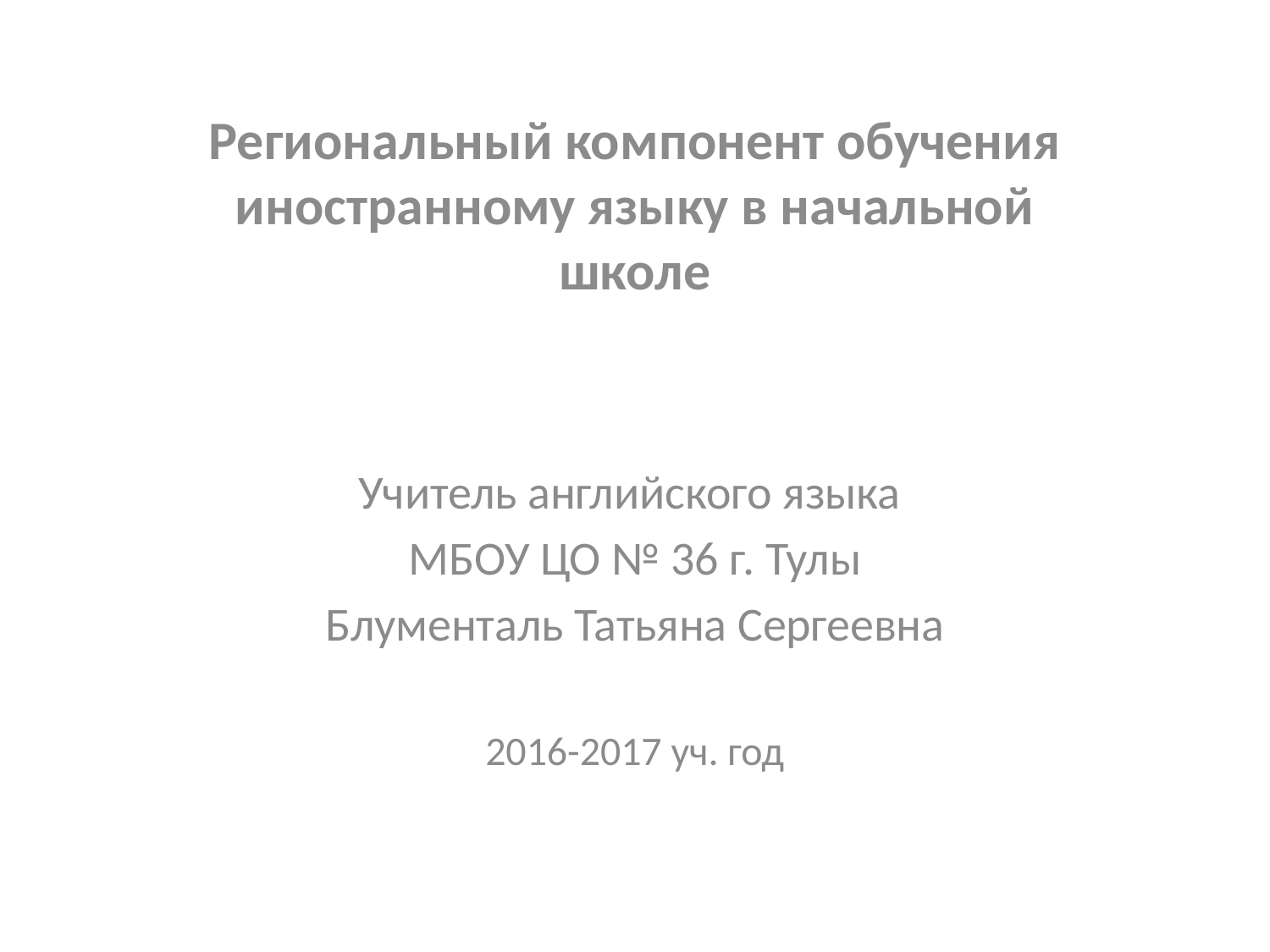

Региональный компонент обучения иностранному языку в начальной школе

Учитель английского языка
МБОУ ЦО № 36 г. Тулы
Блументаль Татьяна Сергеевна

2016-2017 уч. год

#